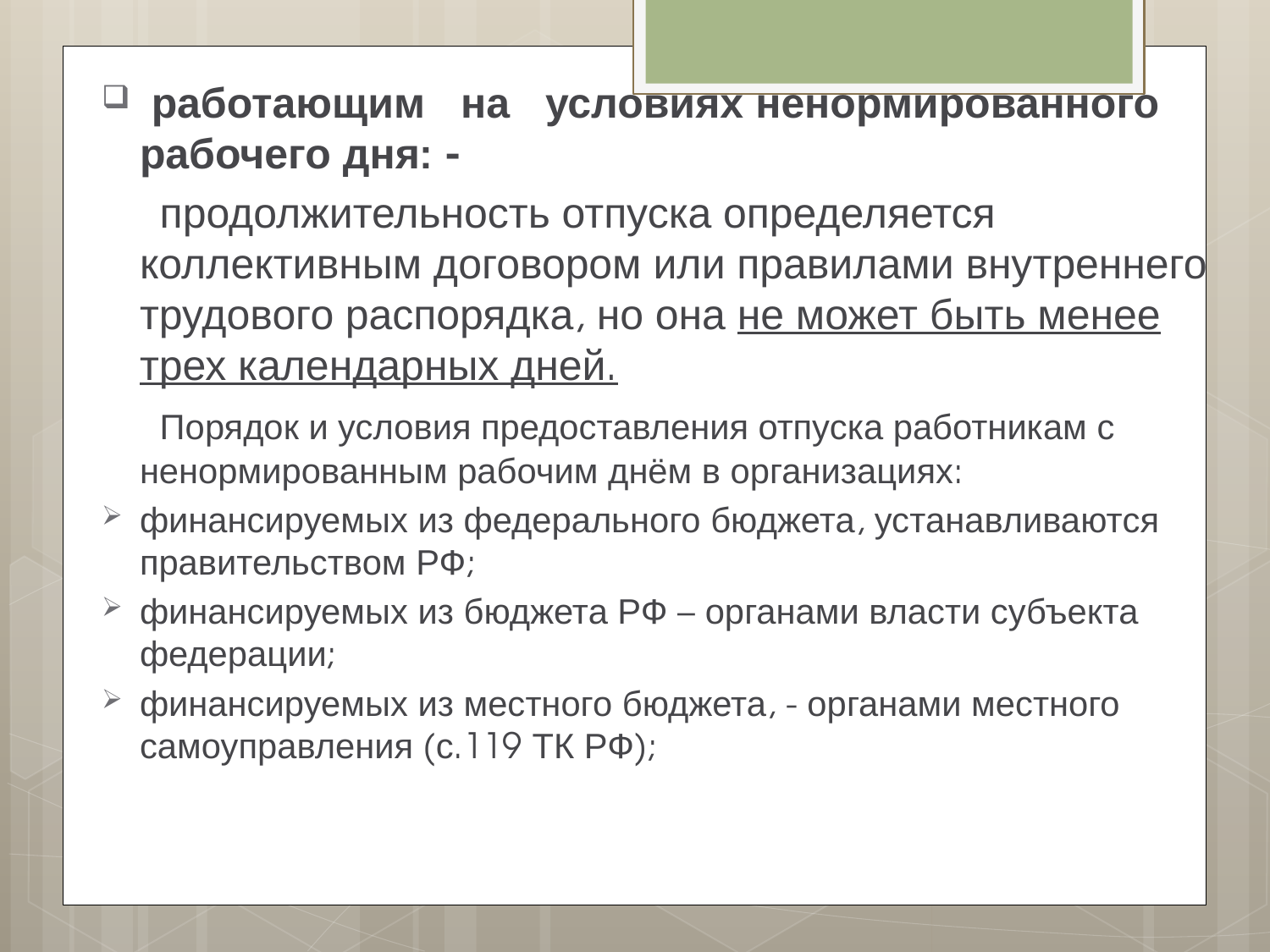

работающим   на   условиях ненормированного рабочего дня: -
     продолжительность отпуска определяется  коллективным договором или правилами внутреннего трудового распорядка, но она не может быть менее трех календарных дней.
     Порядок и условия предоставления отпуска работникам с ненормированным рабочим днём в организациях:
финансируемых из федерального бюджета, устанавливаются правительством РФ;
финансируемых из бюджета РФ – органами власти субъекта федерации;
финансируемых из местного бюджета, - органами местного самоуправления (с.119 ТК РФ);